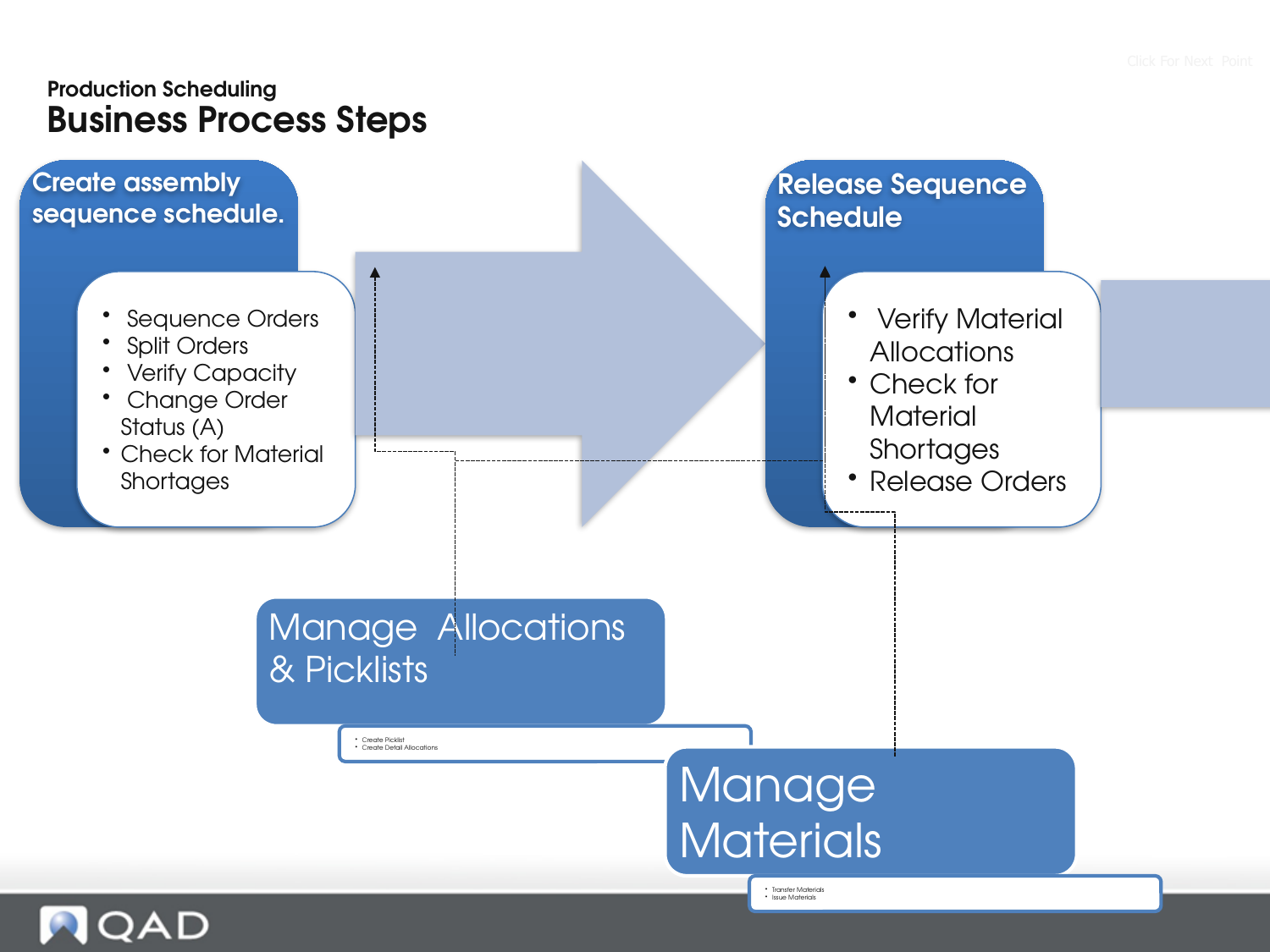

Click For Next  Point
Production Scheduling
Business Process Steps
Create assembly sequence schedule.
 Sequence Orders
Release Sequence Schedule
 Verify Material Allocations
 Split Orders
 Verify Capacity
Check for Material Shortages
 Change Order Status (A)
Check for Material Shortages
Release Orders
Manage  Allocations & Picklists
 Create Picklist
 Create Detail Allocations
Manage  Materials
 Transfer Materials
 Issue Materials